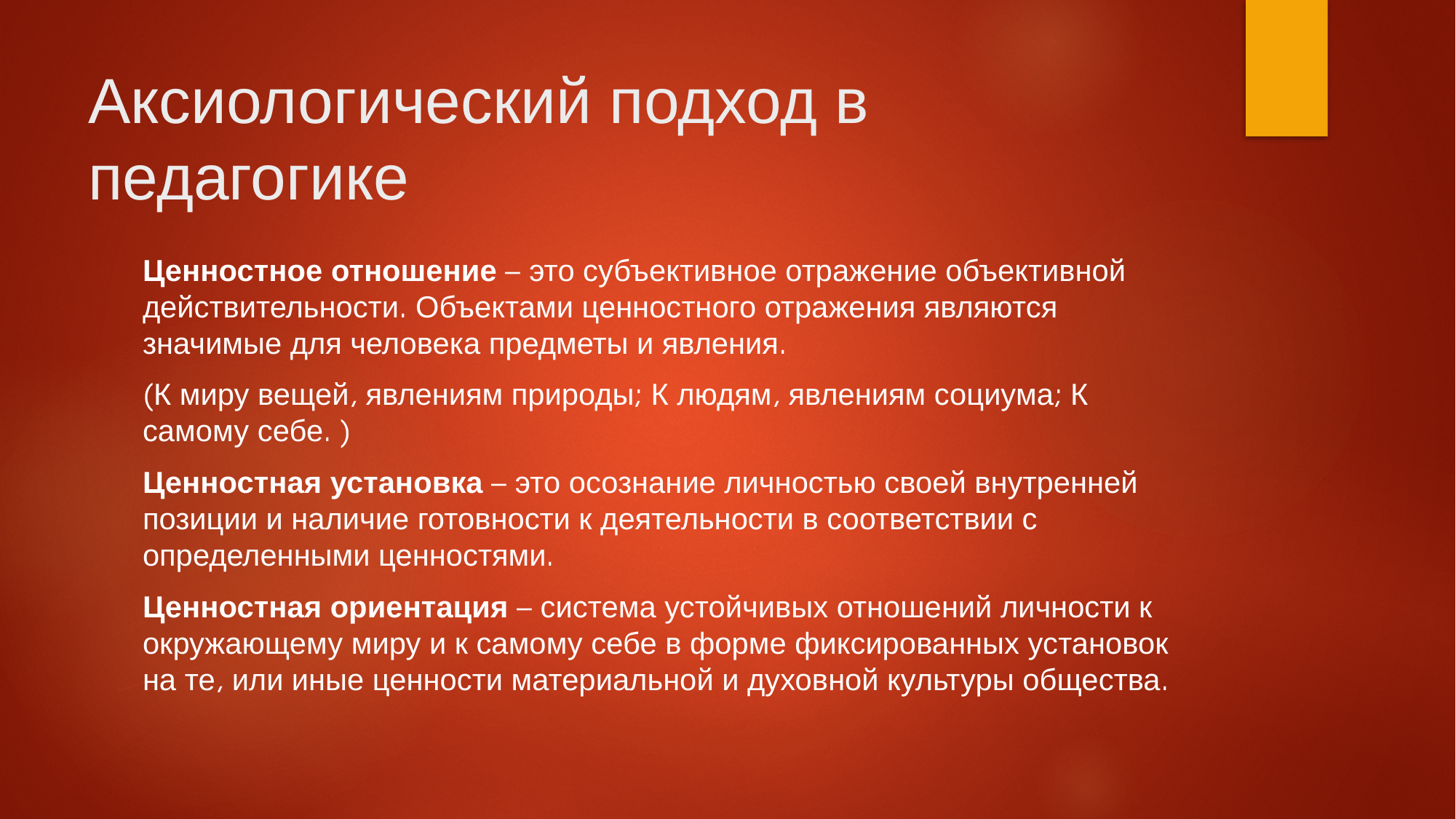

# Аксиологический подход в педагогике
Ценностное отношение – это субъективное отражение объективной действительности. Объектами ценностного отражения являются значимые для человека предметы и явления.
(К миру вещей, явлениям природы; К людям, явлениям социума; К самому себе. )
Ценностная установка – это осознание личностью своей внутренней позиции и наличие готовности к деятельности в соответствии с определенными ценностями.
Ценностная ориентация – система устойчивых отношений личности к окружающему миру и к самому себе в форме фиксированных установок на те, или иные ценности материальной и духовной культуры общества.